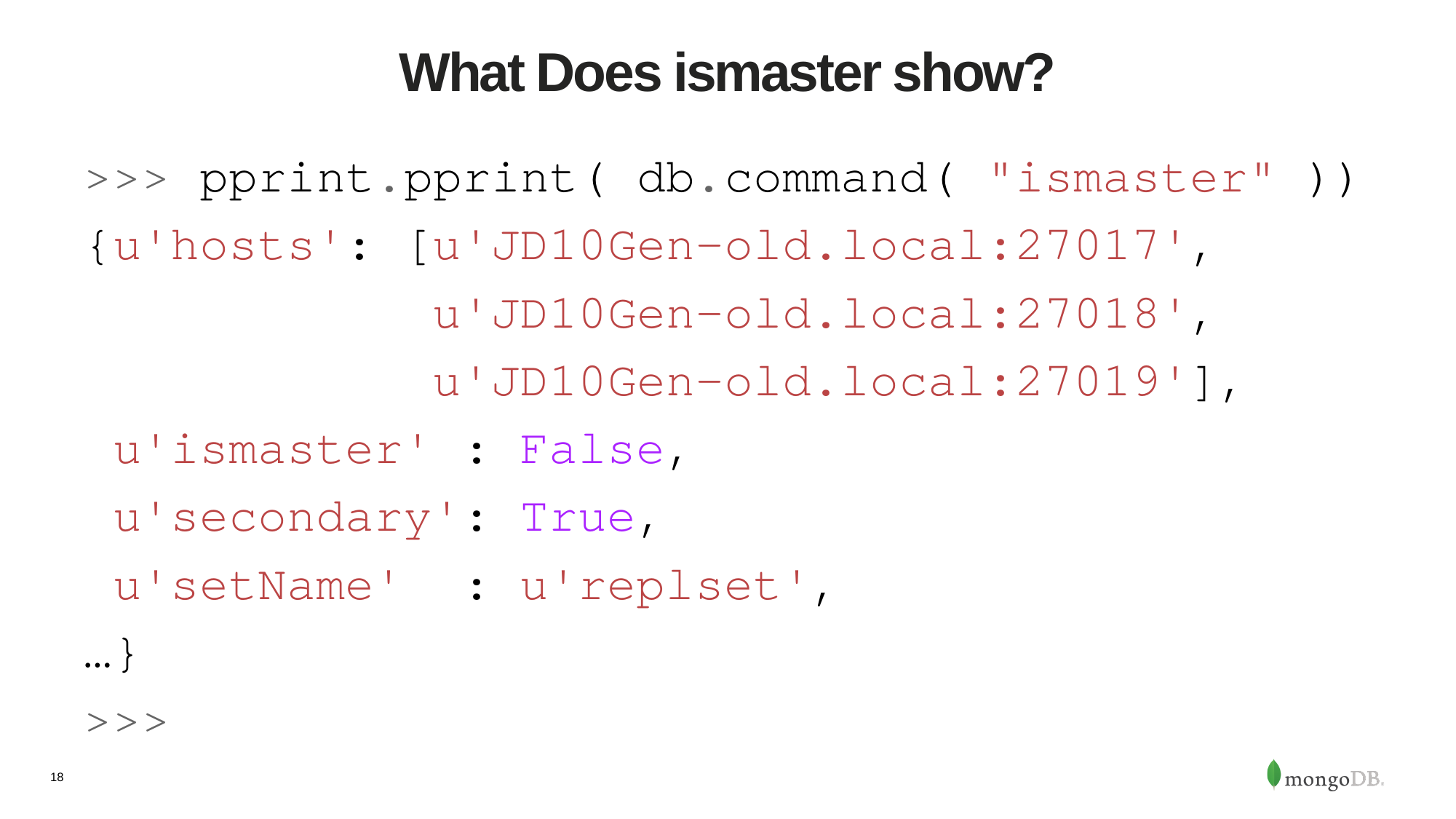

# What Does ismaster show?
>>> pprint.pprint( db.command( "ismaster" ))
{u'hosts': [u'JD10Gen-old.local:27017',
            u'JD10Gen-old.local:27018',
            u'JD10Gen-old.local:27019'],
 u'ismaster' : False,
 u'secondary': True,
 u'setName'  : u'replset',
…}
>>>